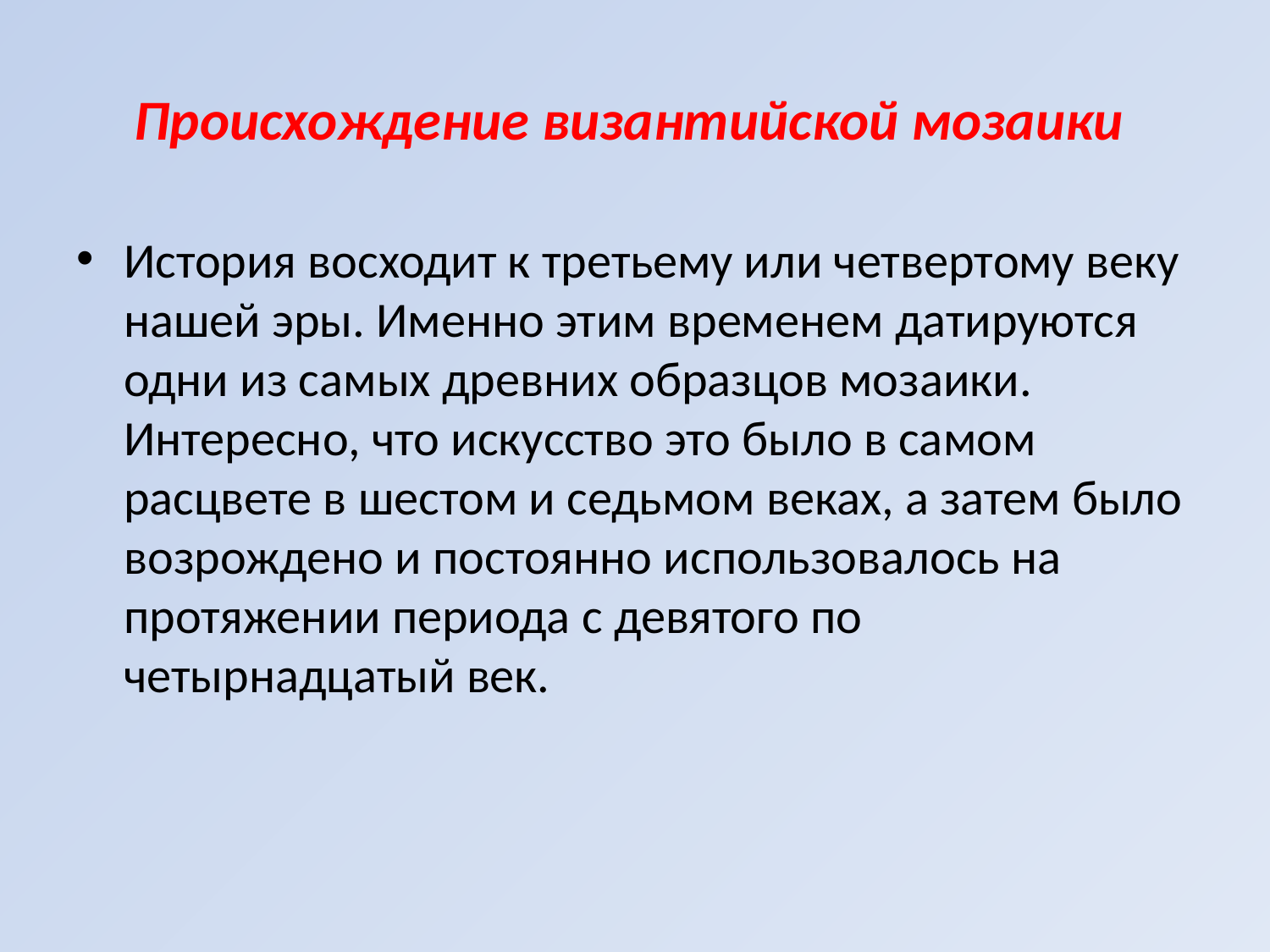

# Происхождение византийской мозаики
История восходит к третьему или четвертому веку нашей эры. Именно этим временем датируются одни из самых древних образцов мозаики. Интересно, что искусство это было в самом расцвете в шестом и седьмом веках, а затем было возрождено и постоянно использовалось на протяжении периода с девятого по четырнадцатый век.